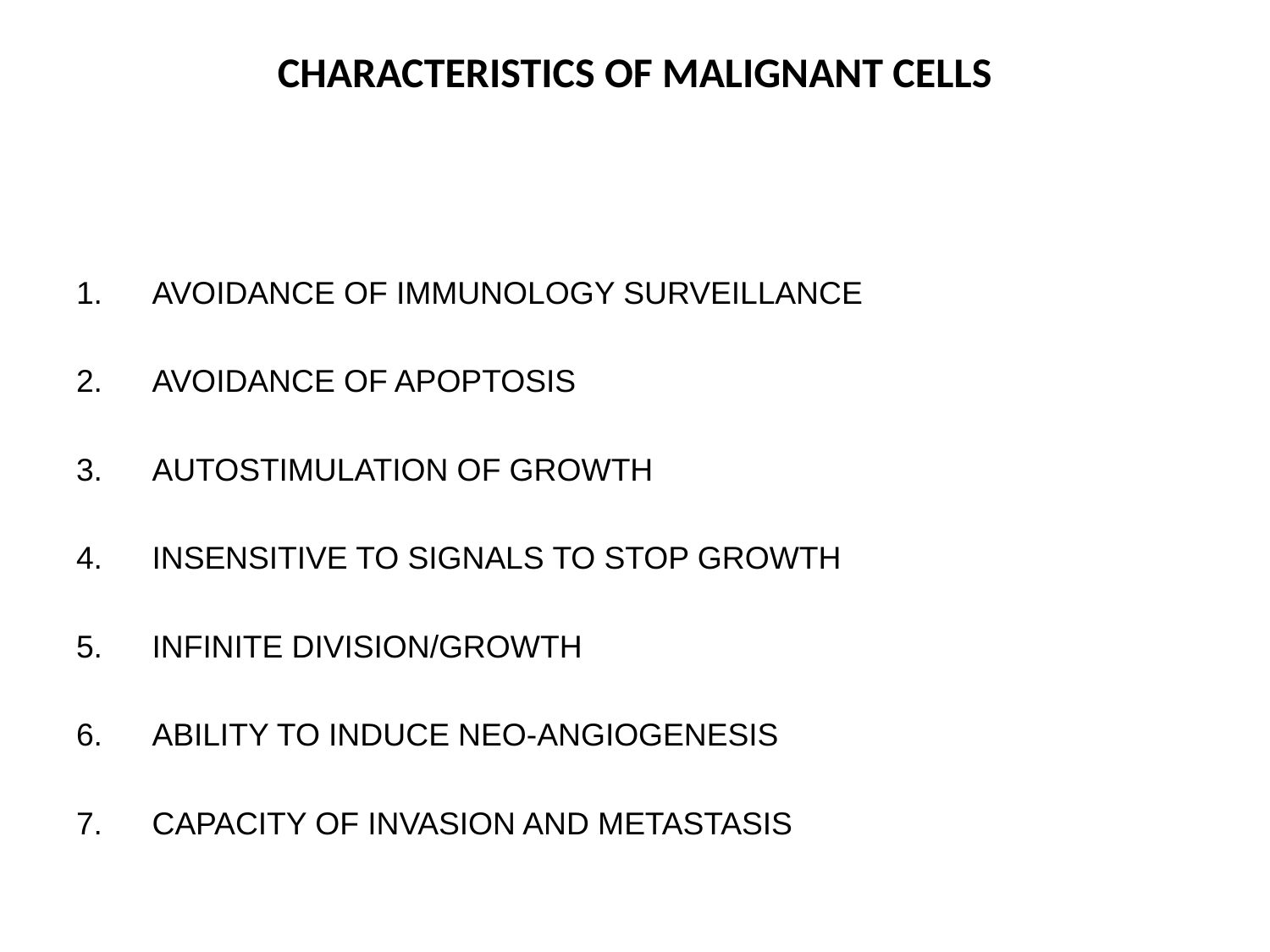

# CHARACTERISTICS OF MALIGNANT CELLS

AVOIDANCE OF IMMUNOLOGY SURVEILLANCE

AVOIDANCE OF APOPTOSIS

AUTOSTIMULATION OF GROWTH

INSENSITIVE TO SIGNALS TO STOP GROWTH

INFINITE DIVISION/GROWTH

ABILITY TO INDUCE NEO-ANGIOGENESIS

CAPACITY OF INVASION AND METASTASIS